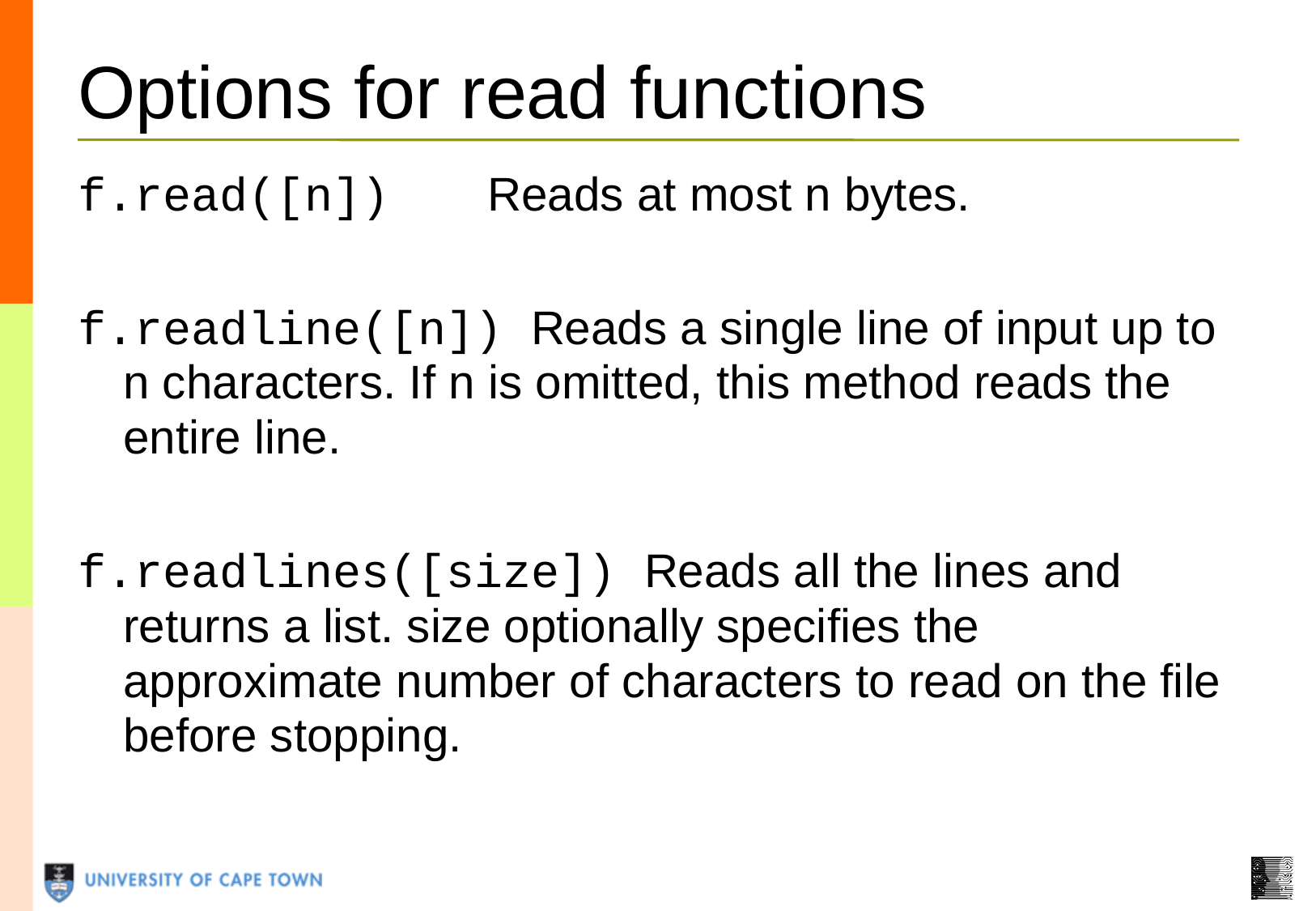

# Options for read functions
f.read([n]) 	Reads at most n bytes.

f.readline([n]) Reads a single line of input up to n characters. If n is omitted, this method reads the entire line.

f.readlines([size]) Reads all the lines and returns a list. size optionally specifies the approximate number of characters to read on the file before stopping.